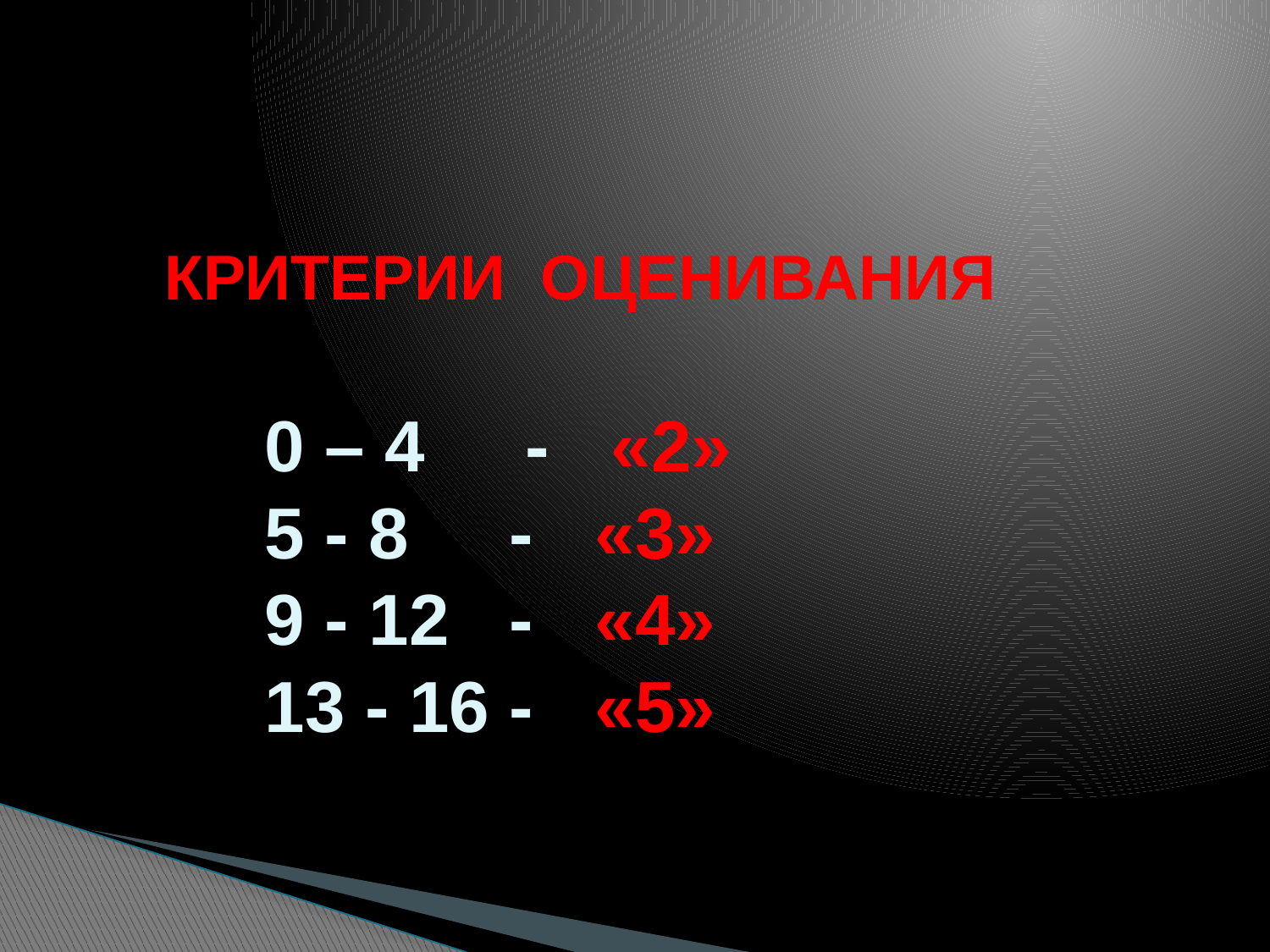

# КРИТЕРИИ  ОЦЕНИВАНИЯ 0 – 4     -   «2» 5 - 8     -   «3» 9 - 12   -   «4» 13 - 16 -   «5»